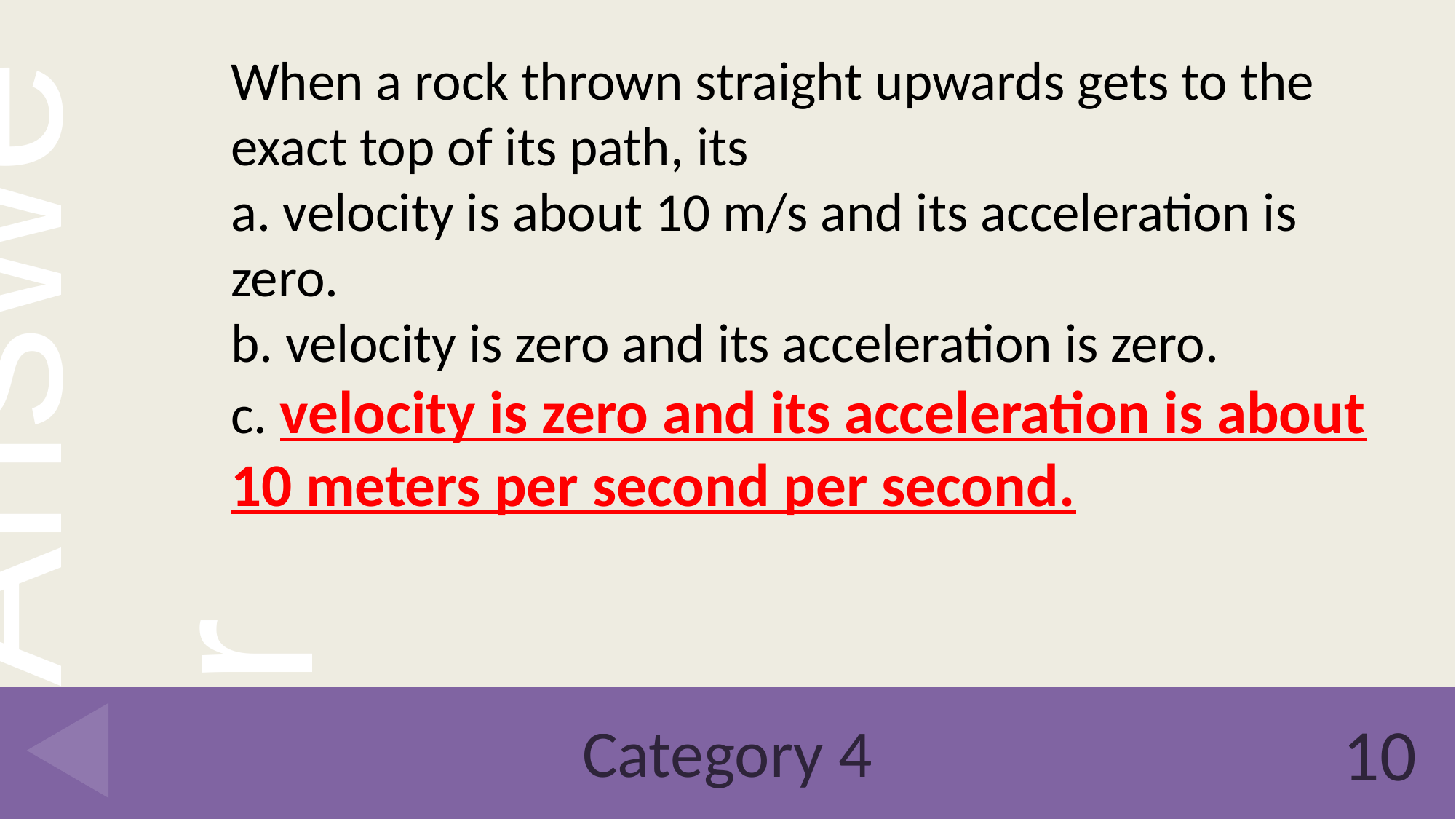

When a rock thrown straight upwards gets to the exact top of its path, its
a. velocity is about 10 m/s and its acceleration is zero.
b. velocity is zero and its acceleration is zero.
c. velocity is zero and its acceleration is about 10 meters per second per second.
# Category 4
10